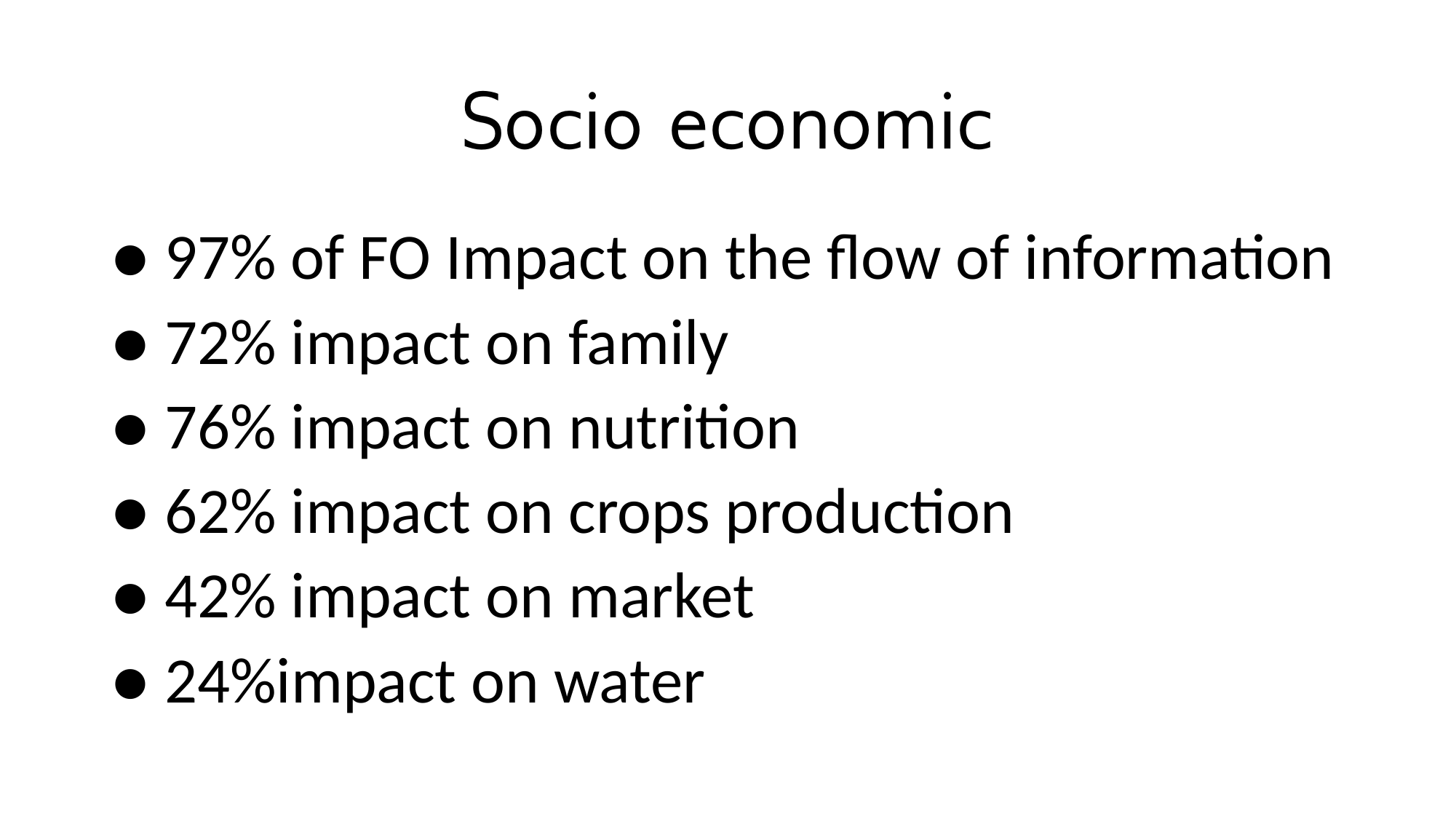

# Socio economic
● 97% of FO Impact on the flow of information
● 72% impact on family
● 76% impact on nutrition
● 62% impact on crops production
● 42% impact on market
● 24%impact on water